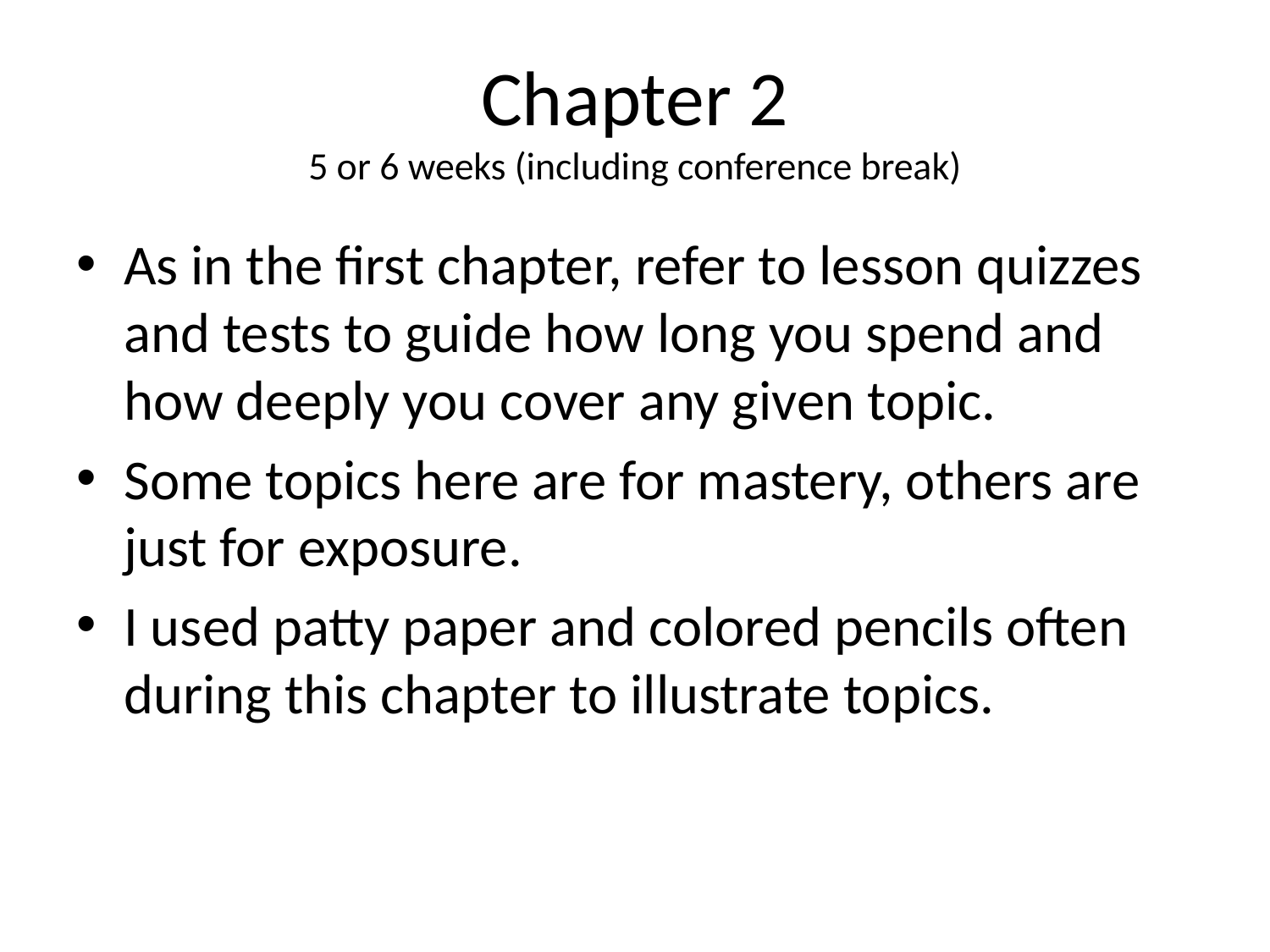

# Chapter 2 5 or 6 weeks (including conference break)
As in the first chapter, refer to lesson quizzes and tests to guide how long you spend and how deeply you cover any given topic.
Some topics here are for mastery, others are just for exposure.
I used patty paper and colored pencils often during this chapter to illustrate topics.